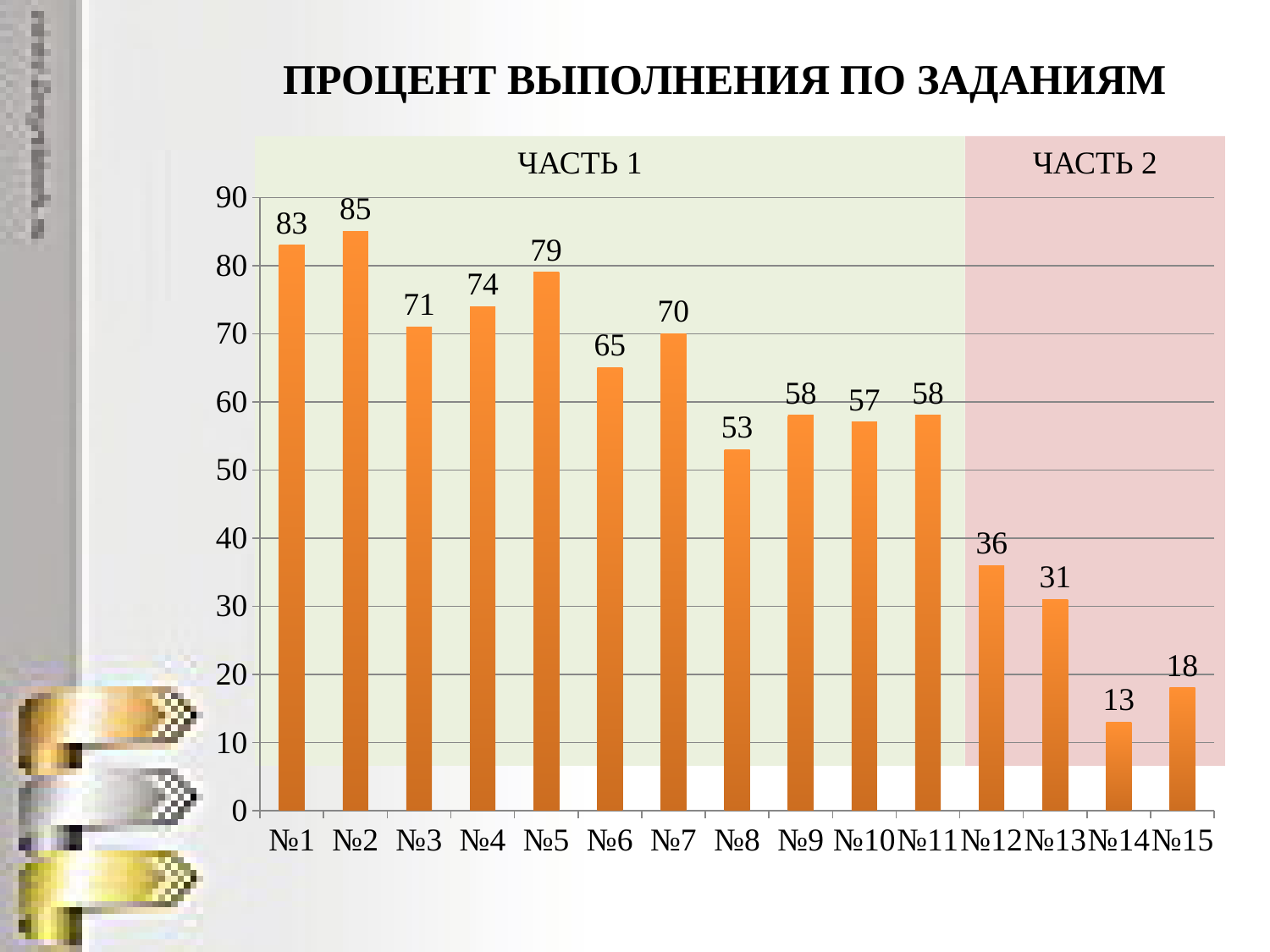

ПРОЦЕНТ ВЫПОЛНЕНИЯ ПО ЗАДАНИЯМ

ЧАСТЬ 1

ЧАСТЬ 2

### Chart

| Category |  |
|---|---|
| №1 | 83.0 |
| №2 | 85.0 |
| №3 | 71.0 |
| №4 | 74.0 |
| №5 | 79.0 |
| №6 | 65.0 |
| №7 | 70.0 |
| №8 | 53.0 |
| №9 | 58.0 |
| №10 | 57.0 |
| №11 | 58.0 |
| №12 | 36.0 |
| №13 | 31.0 |
| №14 | 13.0 |
| №15 | 18.0 |